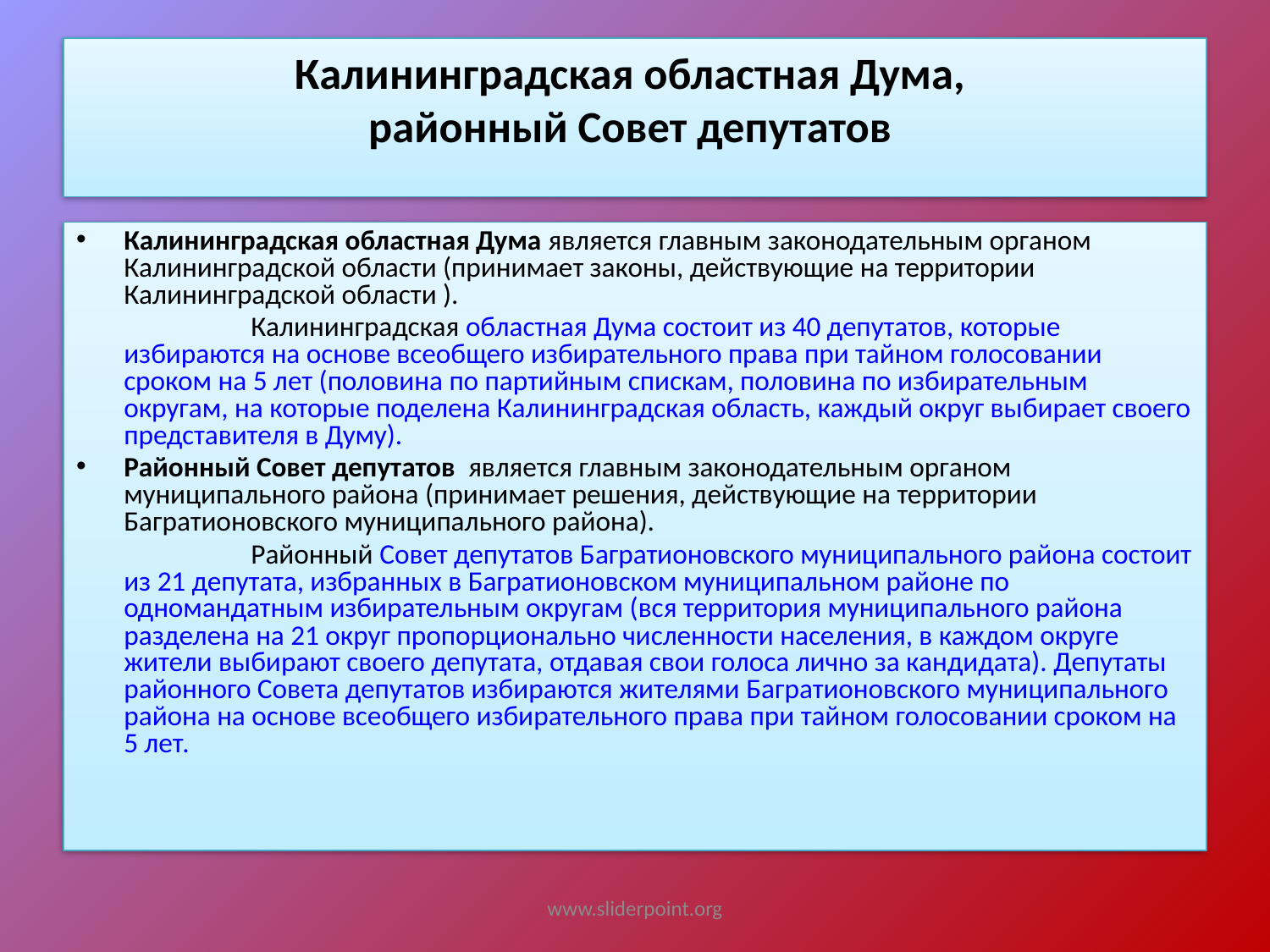

# Калининградская областная Дума, районный Совет депутатов
Калининградская областная Дума является главным законодательным органом Калининградской области (принимает законы, действующие на территории Калининградской области ).
		Калининградская областная Дума состоит из 40 депутатов, которые избираются на основе всеобщего избирательного права при тайном голосовании сроком на 5 лет (половина по партийным спискам, половина по избирательным округам, на которые поделена Калининградская область, каждый округ выбирает своего представителя в Думу).
Районный Совет депутатов  является главным законодательным органом муниципального района (принимает решения, действующие на территории Багратионовского муниципального района).
		Районный Совет депутатов Багратионовского муниципального района состоит из 21 депутата, избранных в Багратионовском муниципальном районе по одномандатным избирательным округам (вся территория муниципального района разделена на 21 округ пропорционально численности населения, в каждом округе жители выбирают своего депутата, отдавая свои голоса лично за кандидата). Депутаты районного Совета депутатов избираются жителями Багратионовского муниципального района на основе всеобщего избирательного права при тайном голосовании сроком на 5 лет.
www.sliderpoint.org